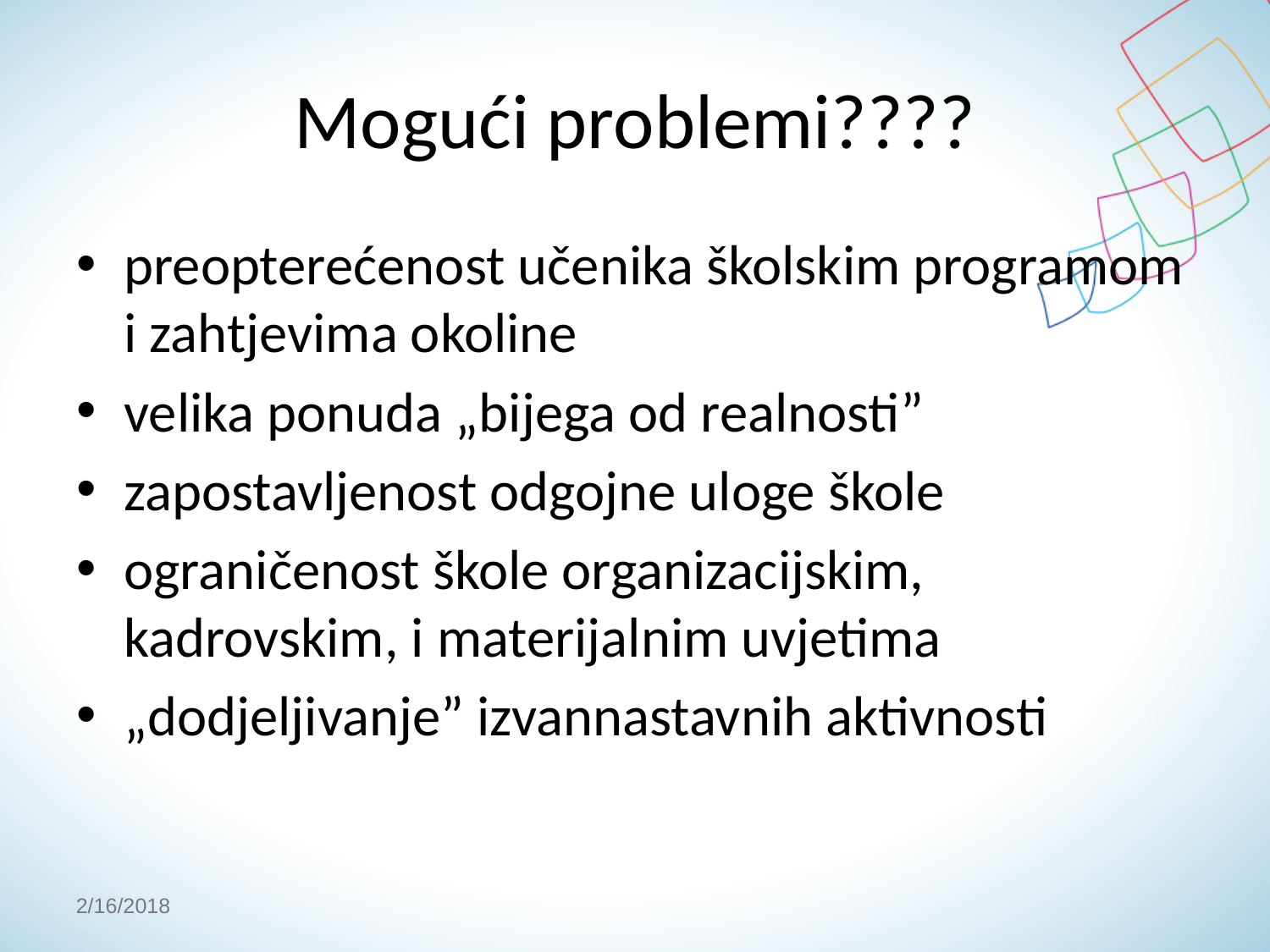

# Mogući problemi????
preopterećenost učenika školskim programom i zahtjevima okoline
velika ponuda „bijega od realnosti”
zapostavljenost odgojne uloge škole
ograničenost škole organizacijskim, kadrovskim, i materijalnim uvjetima
„dodjeljivanje” izvannastavnih aktivnosti